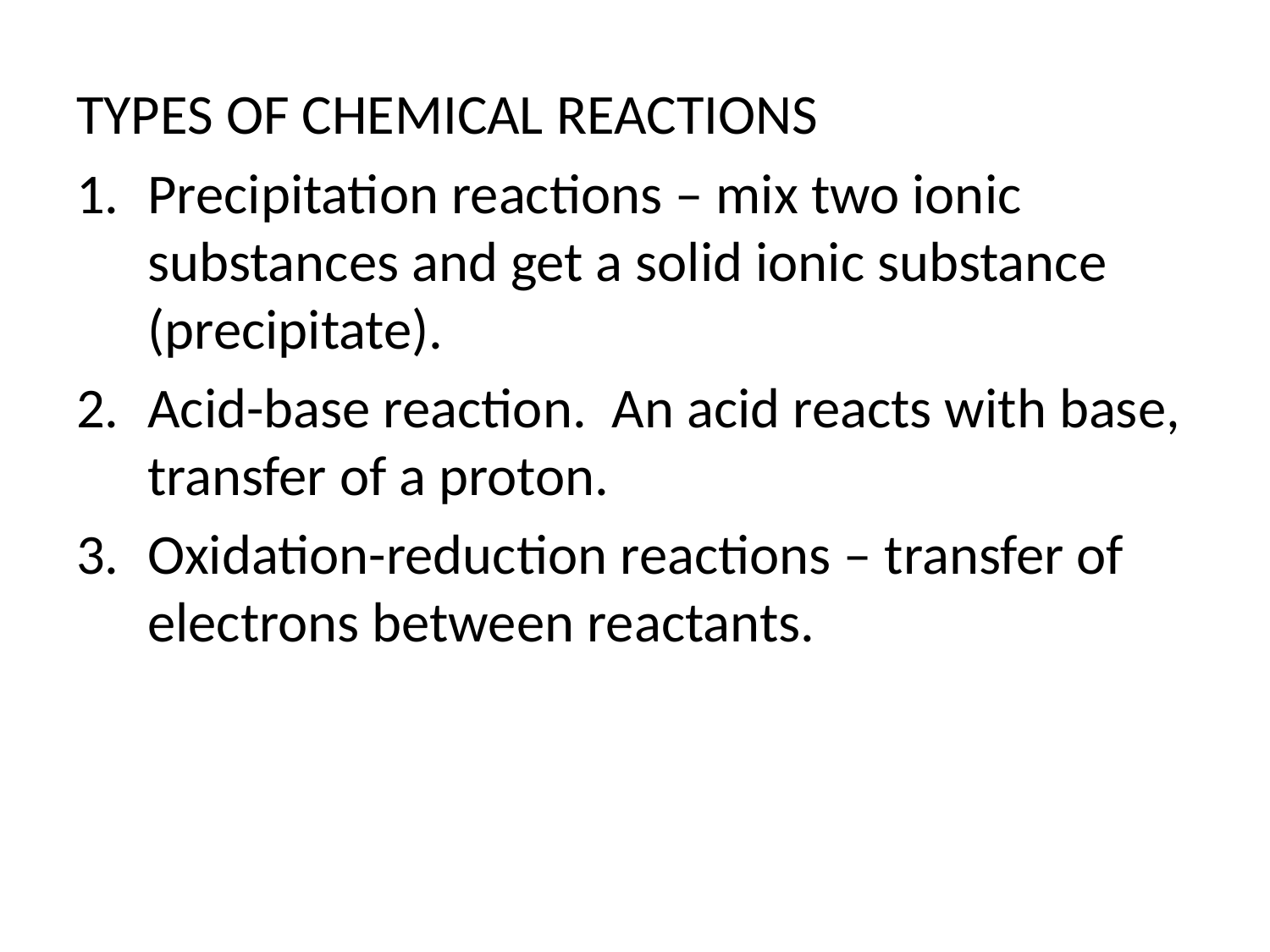

TYPES OF CHEMICAL REACTIONS
Precipitation reactions – mix two ionic substances and get a solid ionic substance (precipitate).
Acid-base reaction.  An acid reacts with base, transfer of a proton.
Oxidation-reduction reactions – transfer of electrons between reactants.